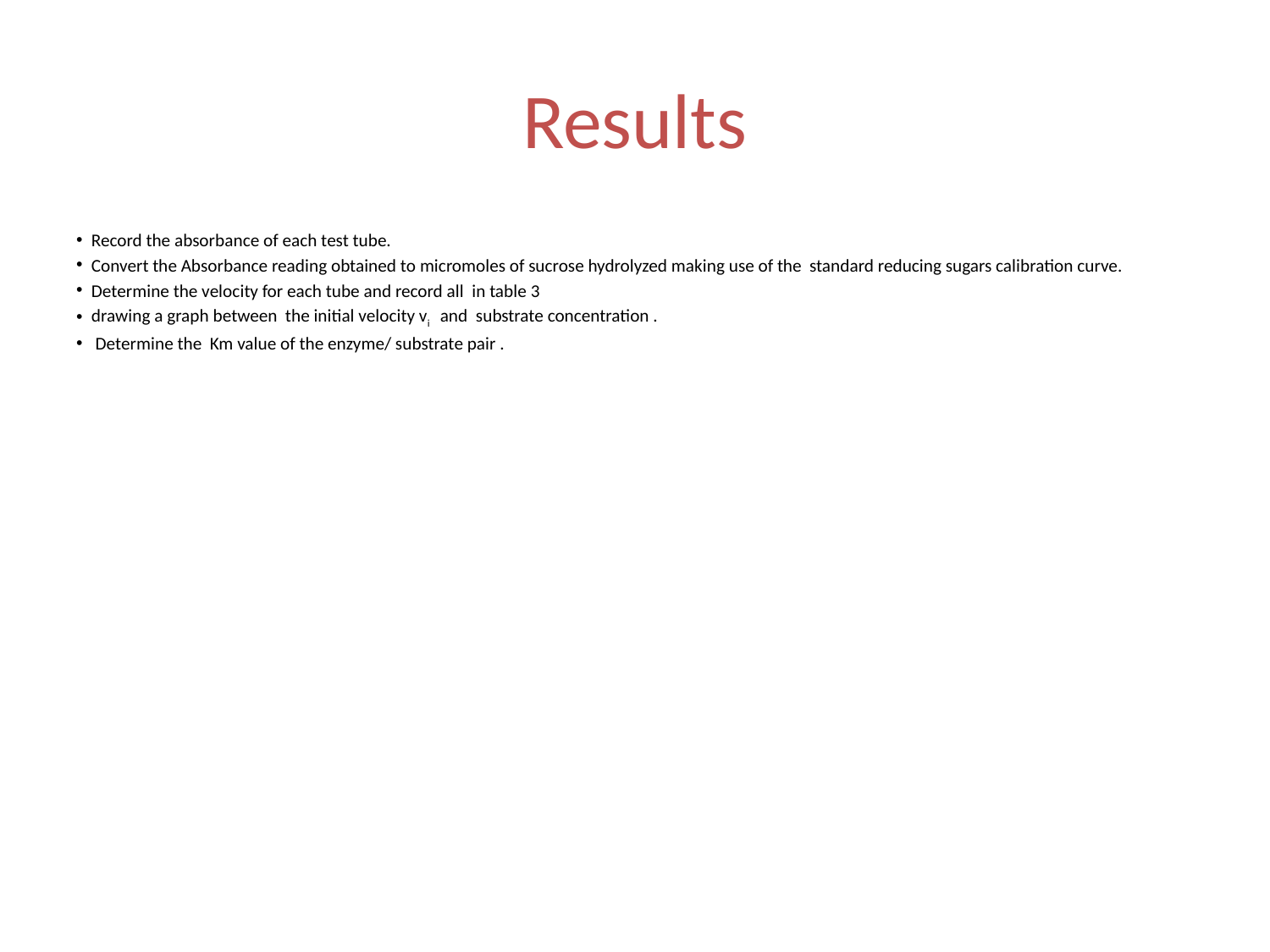

# Results
Record the absorbance of each test tube.
Convert the Absorbance reading obtained to micromoles of sucrose hydrolyzed making use of the  standard reducing sugars calibration curve.
Determine the velocity for each tube and record all  in table 3
drawing a graph between  the initial velocity vi   and  substrate concentration .
 Determine the  Km value of the enzyme/ substrate pair .